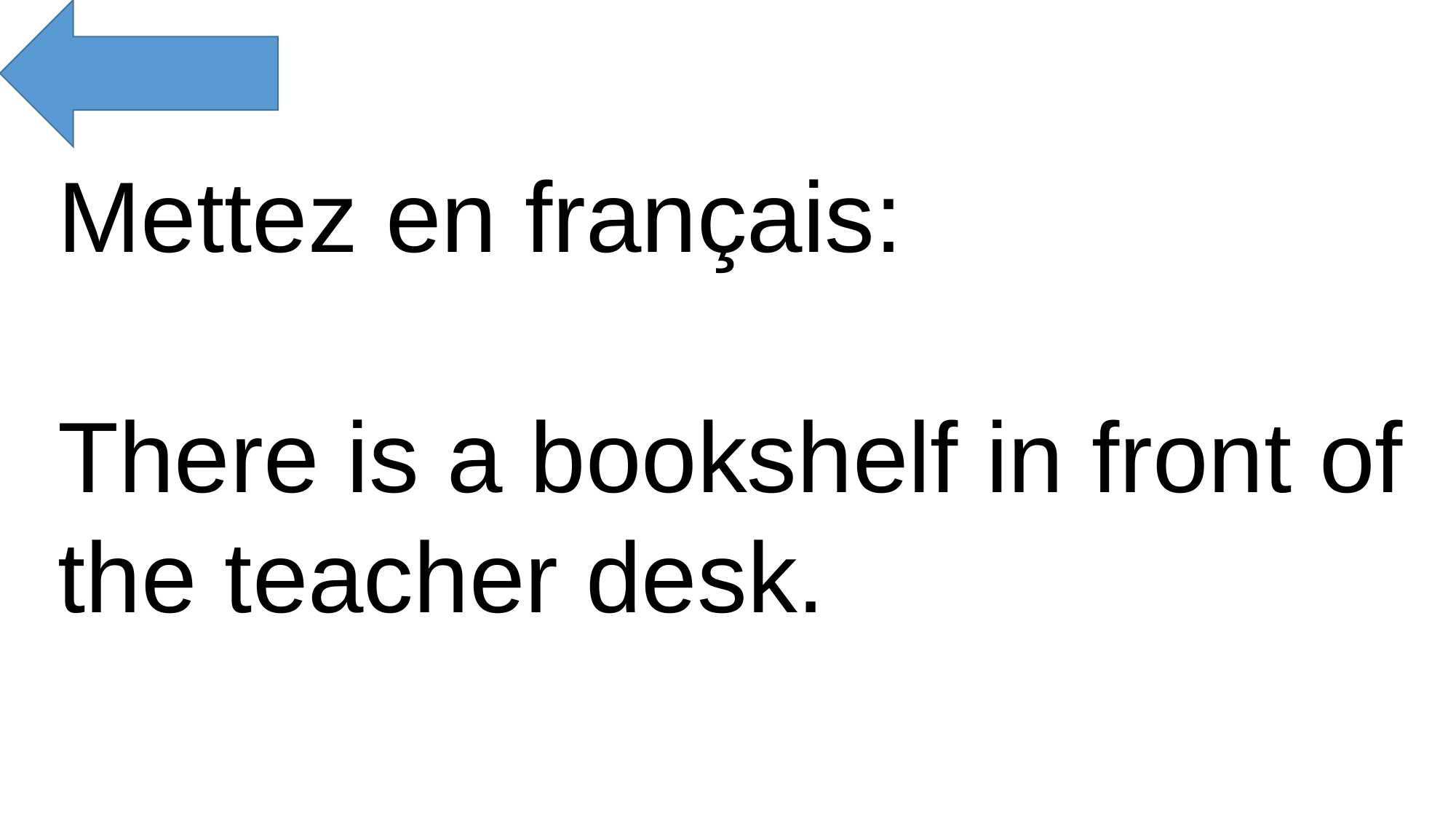

Mettez en français:

There is a bookshelf in front of the teacher desk.